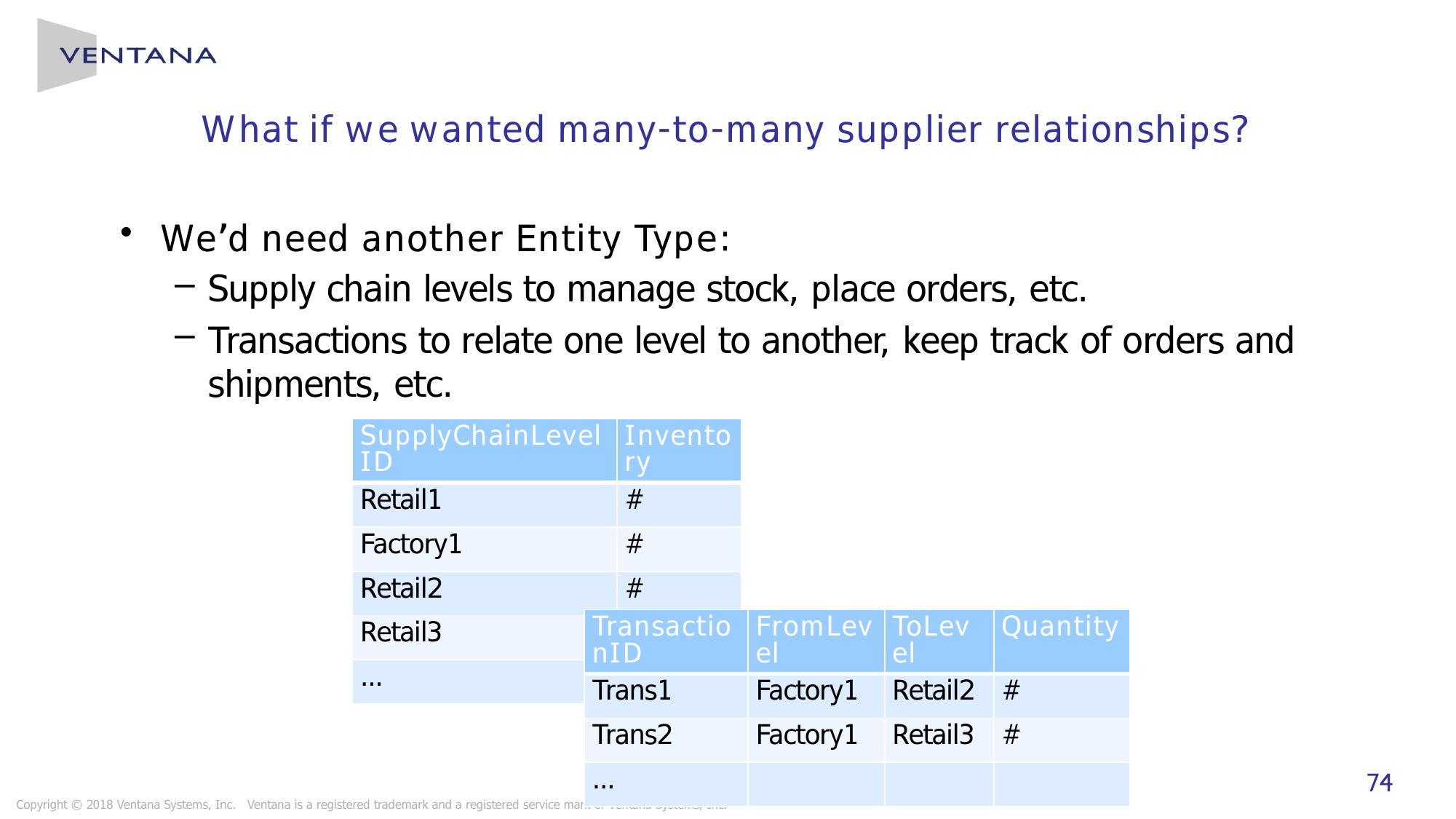

# What if we wanted many-to-many supplier relationships?
We’d need another Entity Type:
Supply chain levels to manage stock, place orders, etc.
Transactions to relate one level to another, keep track of orders and shipments, etc.
| SupplyChainLevelID | Inventory |
| --- | --- |
| Retail1 | # |
| Factory1 | # |
| Retail2 | # |
| Retail3 | # |
| … |  |
| TransactionID | FromLevel | ToLevel | Quantity |
| --- | --- | --- | --- |
| Trans1 | Factory1 | Retail2 | # |
| Trans2 | Factory1 | Retail3 | # |
| … |  |  |  |